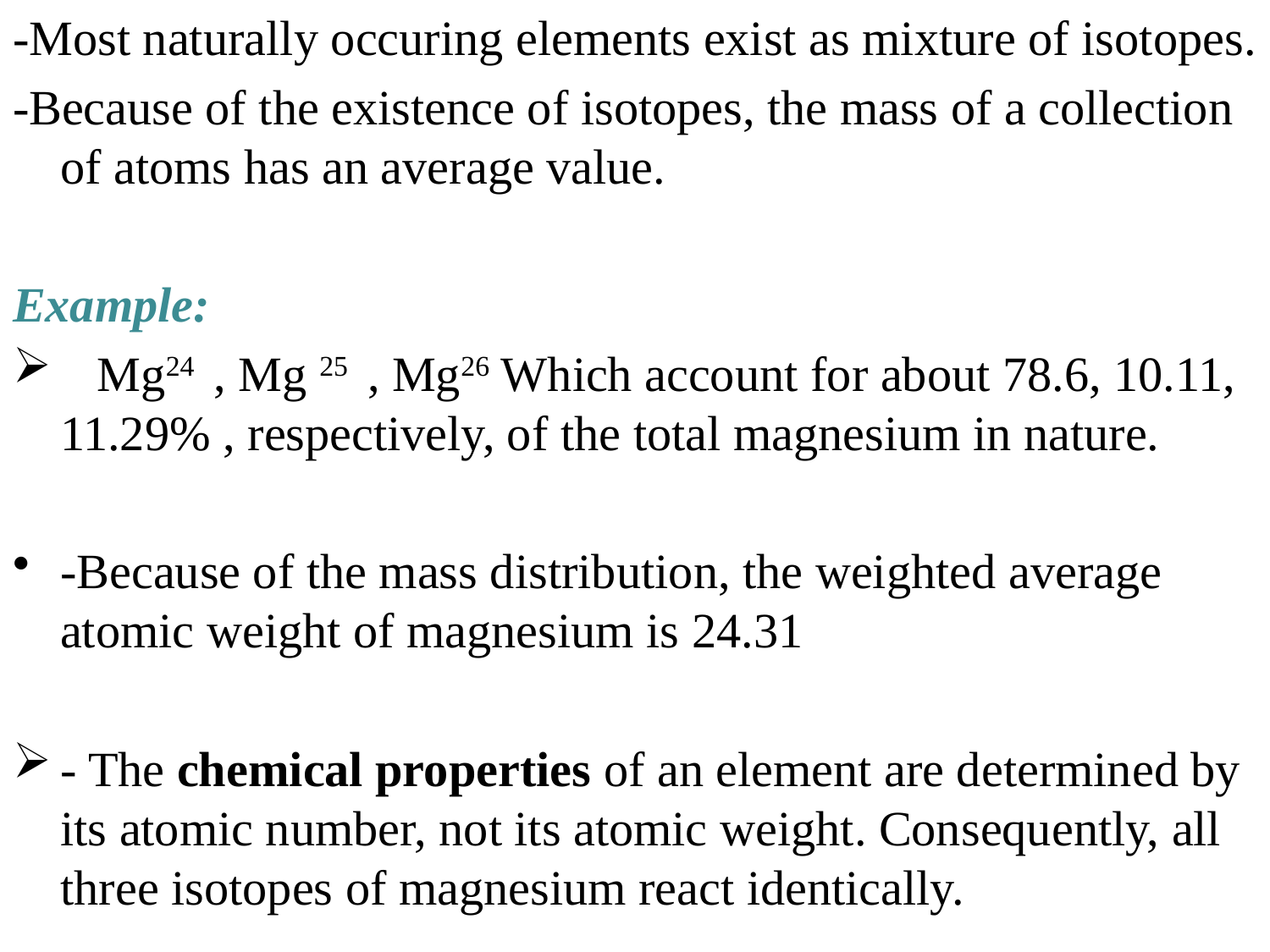

-Most naturally occuring elements exist as mixture of isotopes.
-Because of the existence of isotopes, the mass of a collection of atoms has an average value.

Example:
   Mg24  , Mg 25  , Mg26 Which account for about 78.6, 10.11, 11.29% , respectively, of the total magnesium in nature.

-Because of the mass distribution, the weighted average atomic weight of magnesium is 24.31

- The chemical properties of an element are determined by its atomic number, not its atomic weight. Consequently, all three isotopes of magnesium react identically.